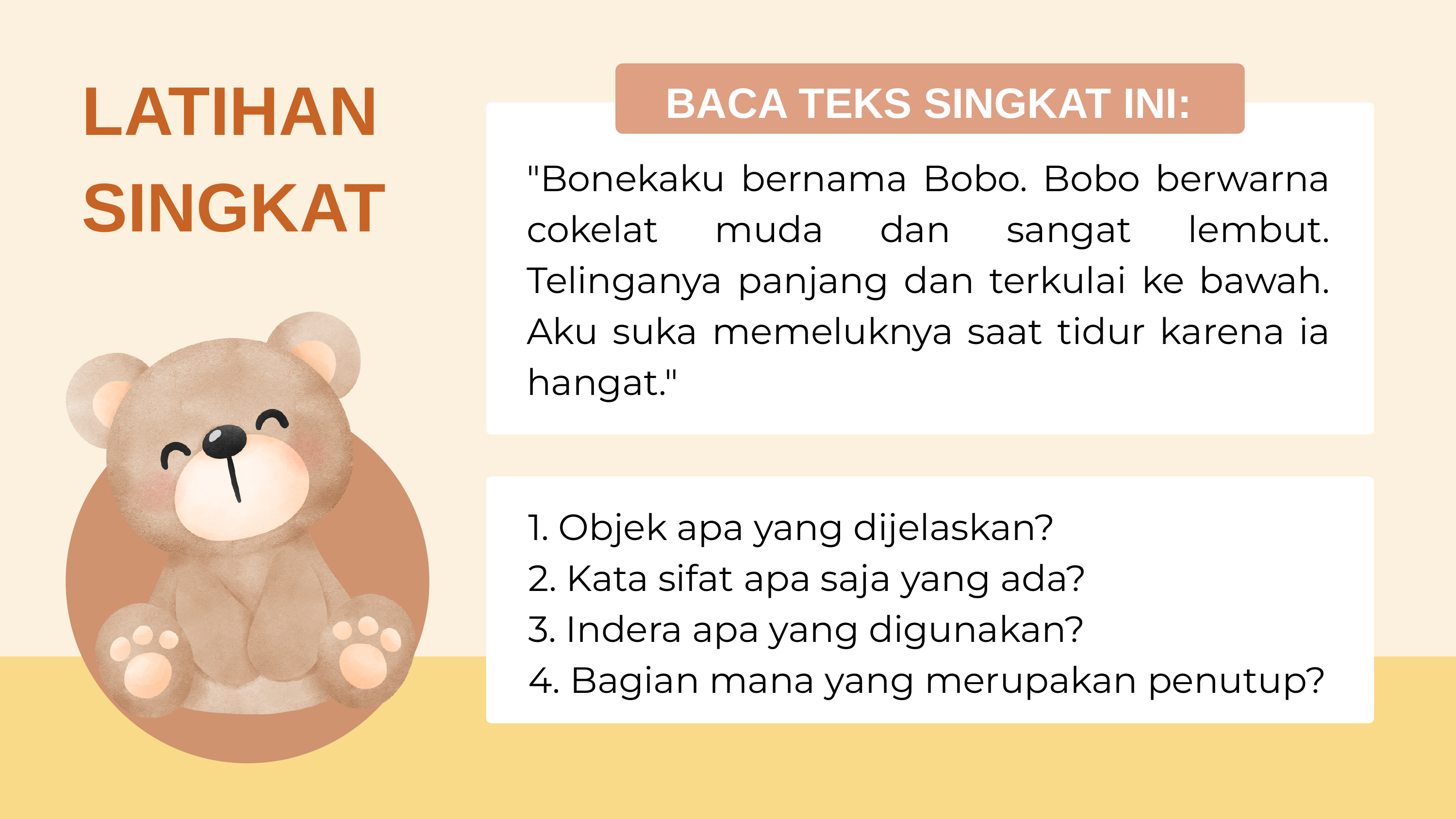

LATIHAN SINGKAT

BACA TEKS SINGKAT INI:

"Bonekaku bernama Bobo. Bobo berwarna cokelat muda dan sangat lembut. Telinganya panjang dan terkulai ke bawah. Aku suka memeluknya saat tidur karena ia hangat."

1. Objek apa yang dijelaskan?
2. Kata sifat apa saja yang ada?
3. Indera apa yang digunakan?
4. Bagian mana yang merupakan penutup?